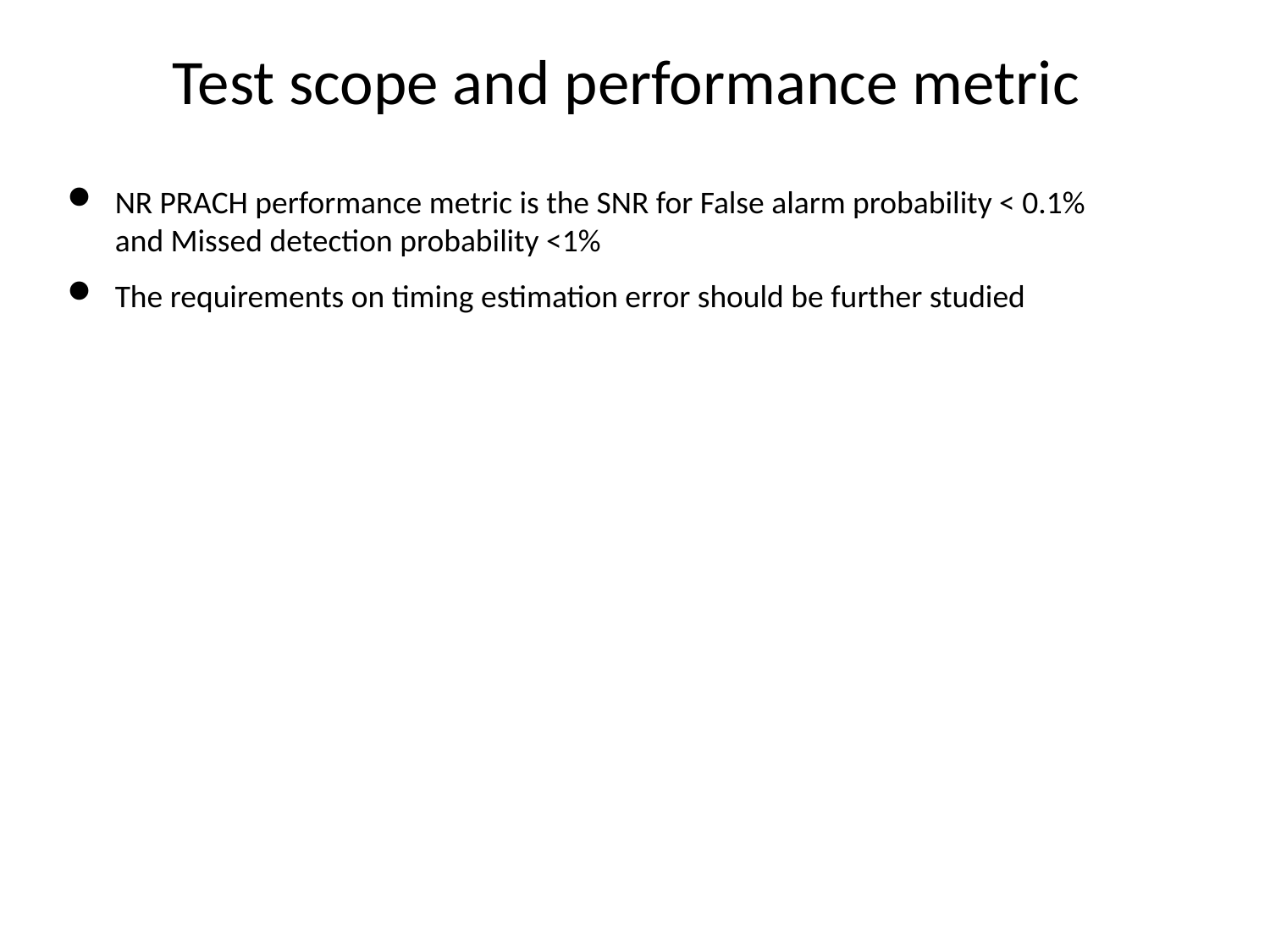

# Test scope and performance metric
NR PRACH performance metric is the SNR for False alarm probability < 0.1% and Missed detection probability <1%
The requirements on timing estimation error should be further studied